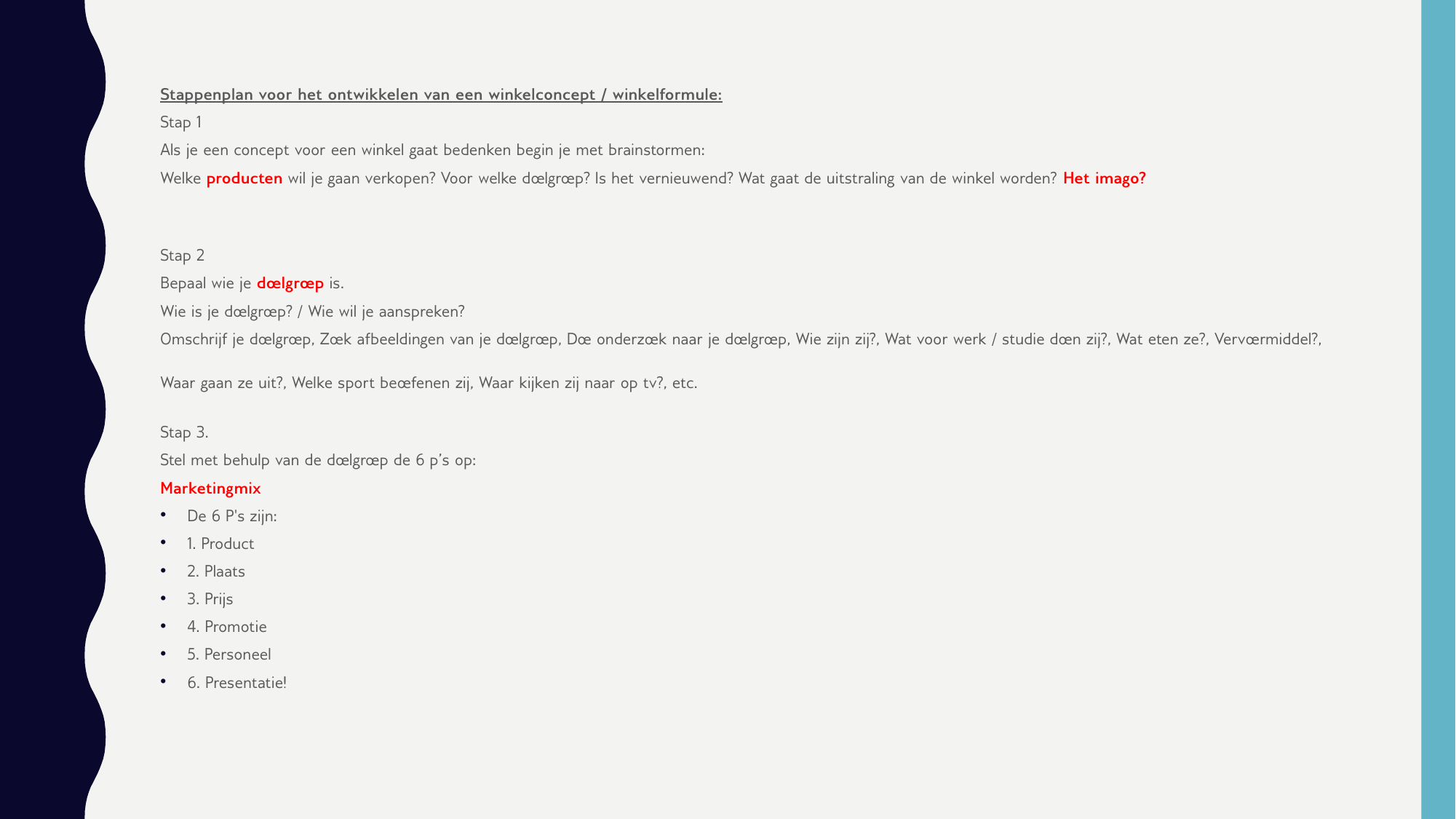

Stappenplan voor het ontwikkelen van een winkelconcept / winkelformule:
Stap 1
Als je een concept voor een winkel gaat bedenken begin je met brainstormen:
Welke producten wil je gaan verkopen? Voor welke doelgroep? Is het vernieuwend? Wat gaat de uitstraling van de winkel worden? Het imago?

Stap 2
Bepaal wie je doelgroep is.
Wie is je doelgroep? / Wie wil je aanspreken?
Omschrijf je doelgroep, Zoek afbeeldingen van je doelgroep, Doe onderzoek naar je doelgroep, Wie zijn zij?, Wat voor werk / studie doen zij?, Wat eten ze?, Vervoermiddel?,
Waar gaan ze uit?, Welke sport beoefenen zij, Waar kijken zij naar op tv?, etc.
Stap 3.
Stel met behulp van de doelgroep de 6 p’s op:
Marketingmix
De 6 P's zijn:
1. Product
2. Plaats
3. Prijs
4. Promotie
5. Personeel
6. Presentatie!